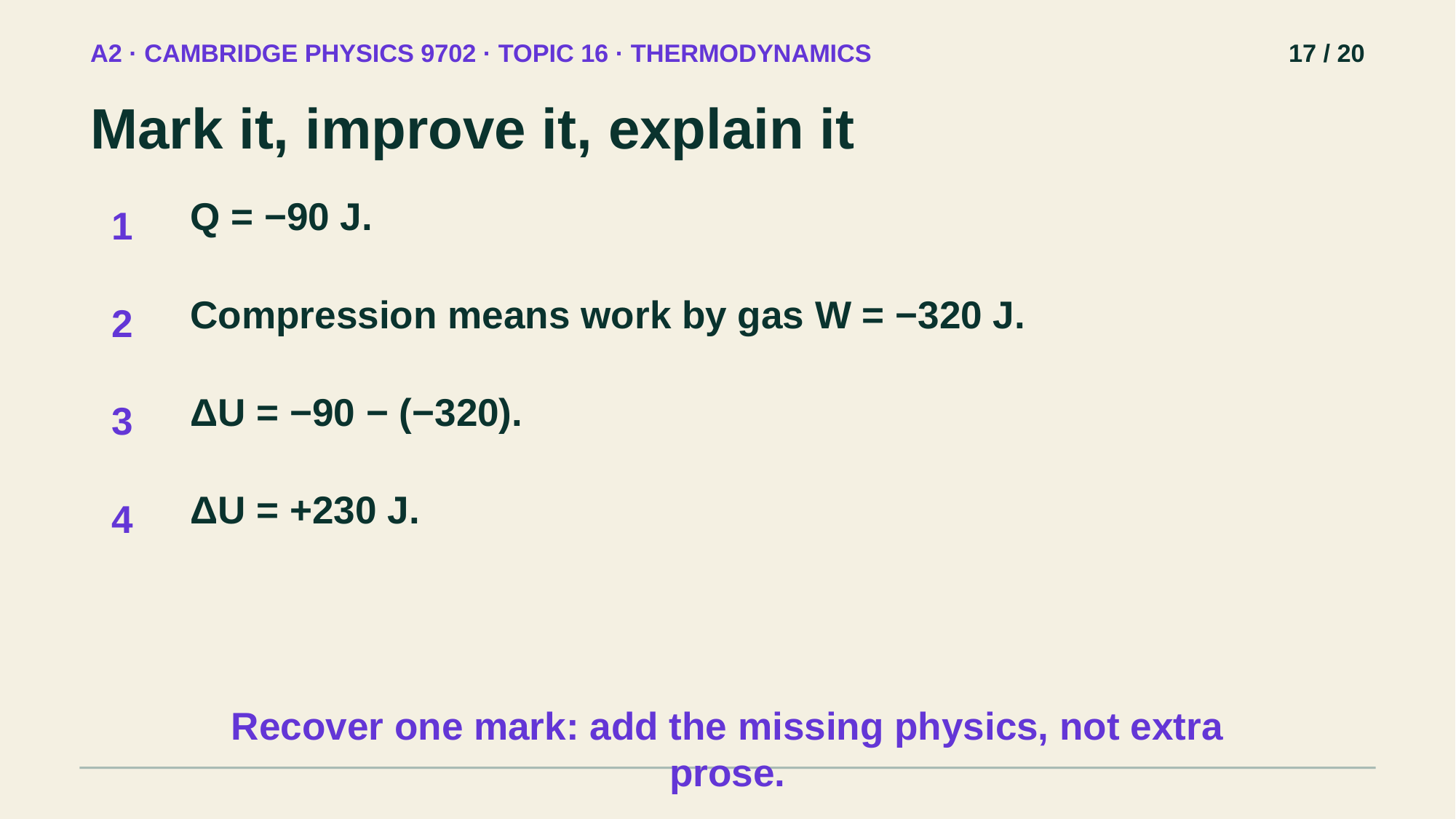

A2 · CAMBRIDGE PHYSICS 9702 · TOPIC 16 · THERMODYNAMICS
17 / 20
Mark it, improve it, explain it
Q = −90 J.
1
Compression means work by gas W = −320 J.
2
ΔU = −90 − (−320).
3
ΔU = +230 J.
4
Recover one mark: add the missing physics, not extra prose.